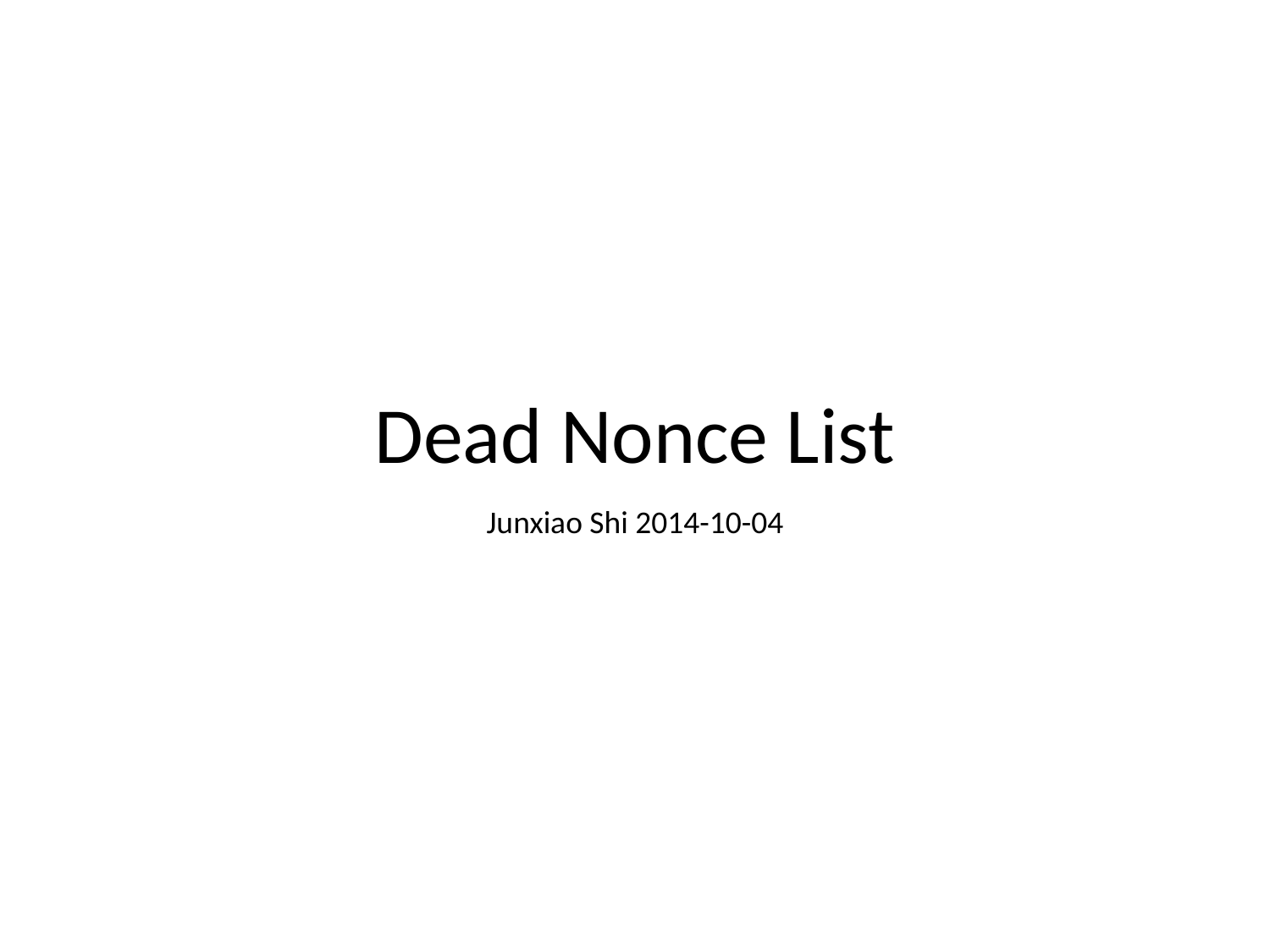

# Dead Nonce List
Junxiao Shi 2014-10-04